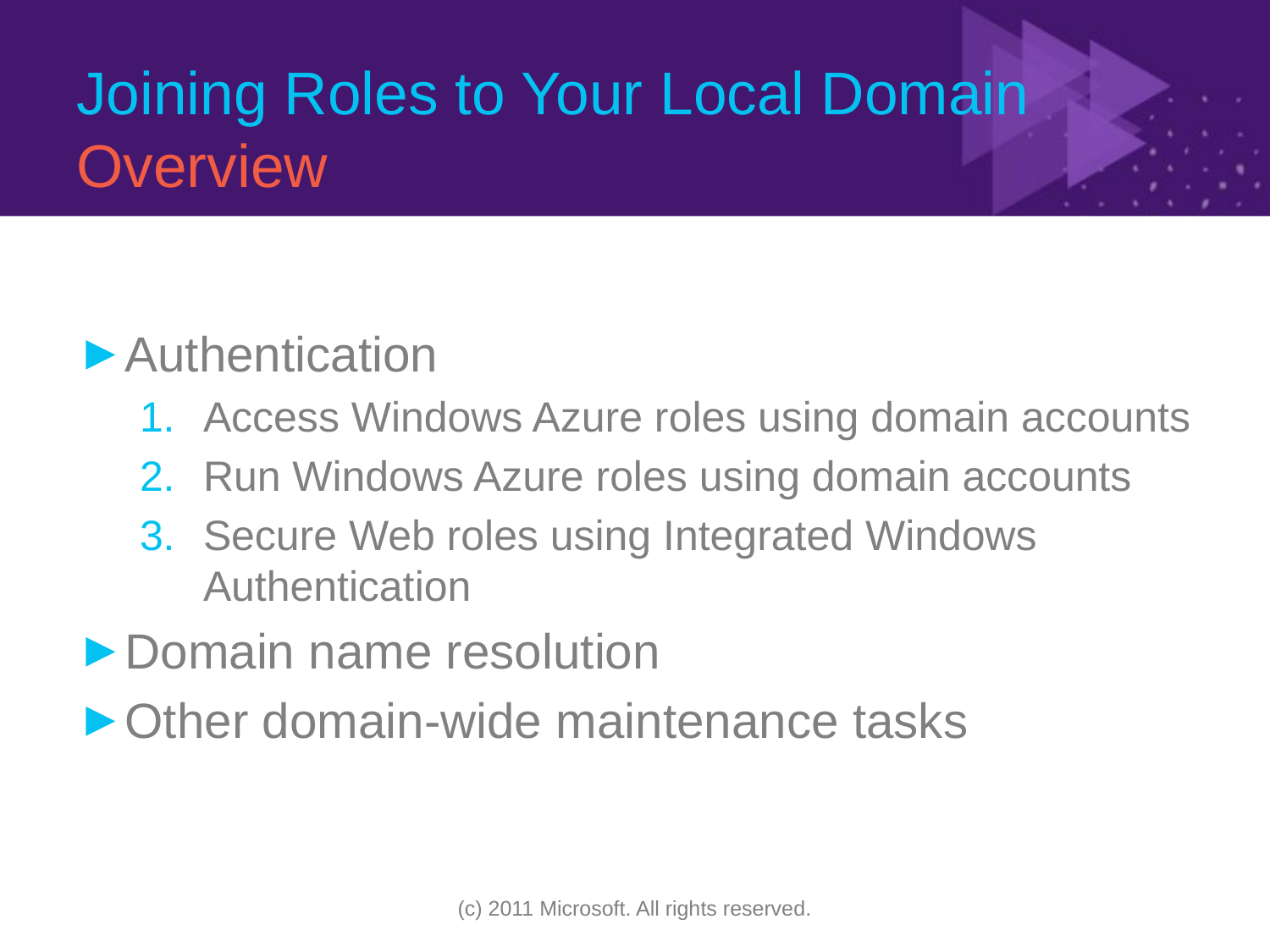

# Joining Roles to Your Local Domain Overview
Authentication
Access Windows Azure roles using domain accounts
Run Windows Azure roles using domain accounts
Secure Web roles using Integrated Windows Authentication
Domain name resolution
Other domain-wide maintenance tasks
(c) 2011 Microsoft. All rights reserved.